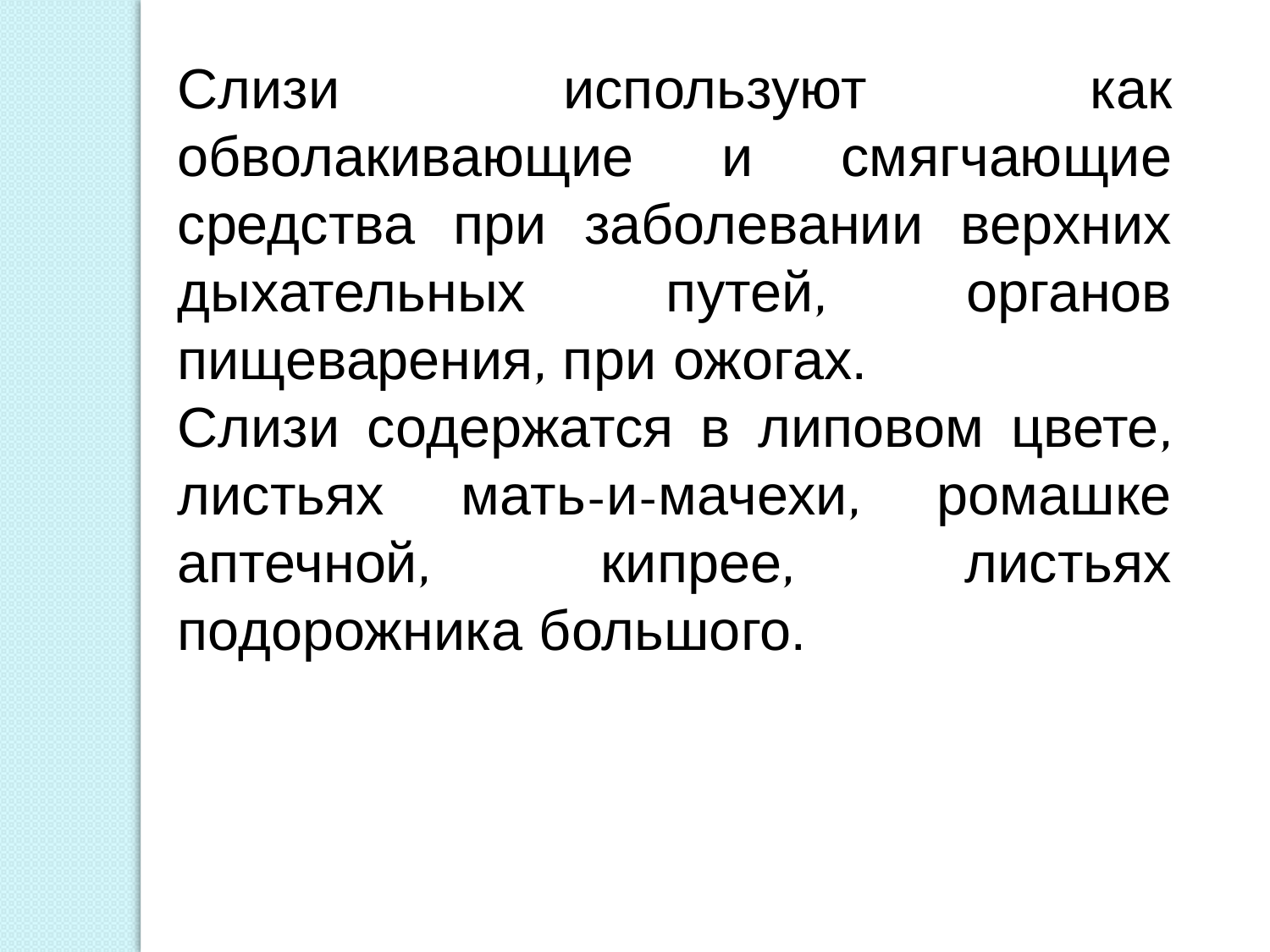

Слизи используют как обволакивающие и смягчающие средства при заболевании верхних дыхательных путей, органов пищеварения, при ожогах.
Слизи содержатся в липовом цвете, листьях мать-и-мачехи, ромашке аптечной, кипрее, листьях подорожника большого.